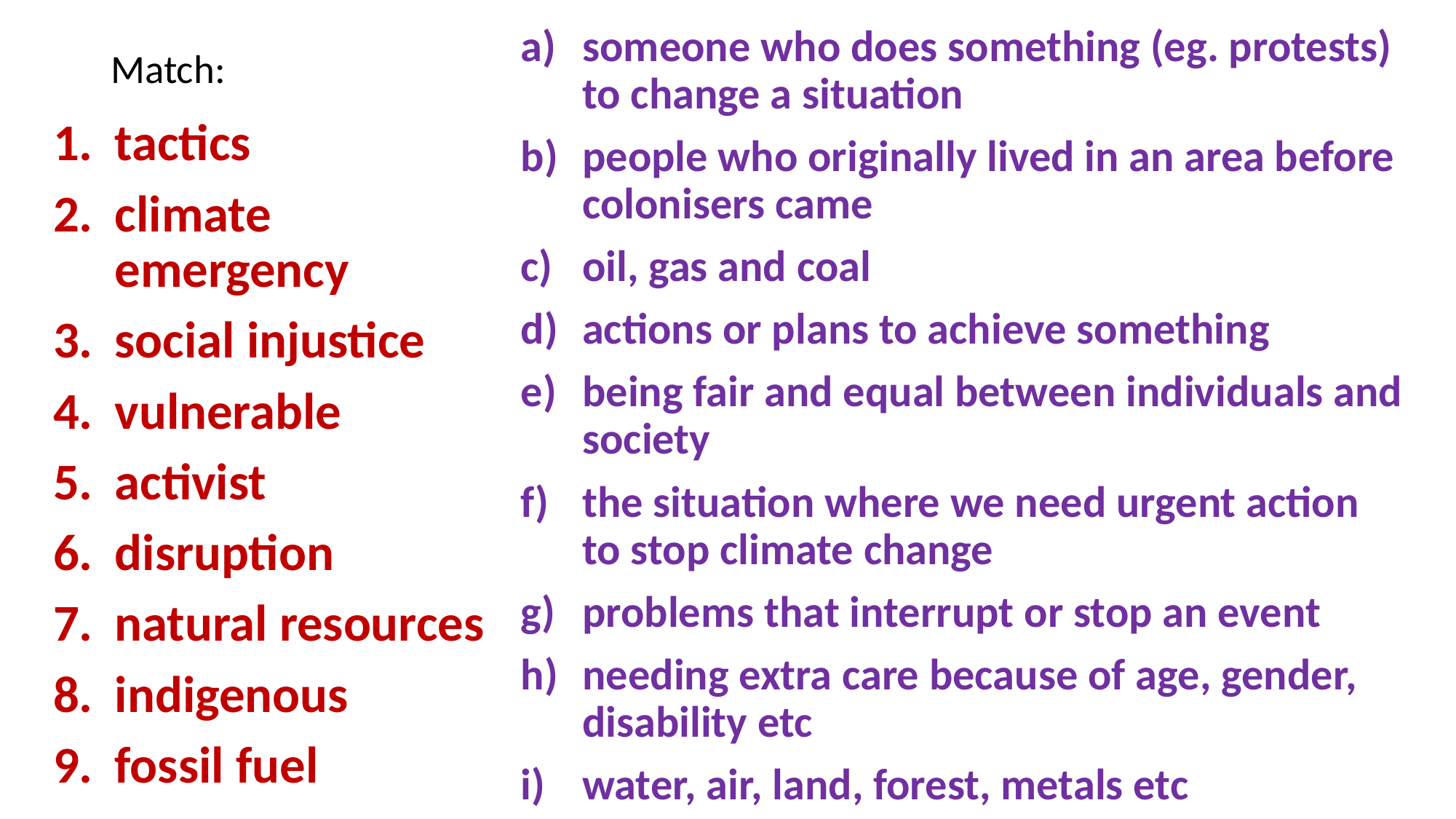

someone who does something (eg. protests) to change a situation
people who originally lived in an area before colonisers came
oil, gas and coal
actions or plans to achieve something
being fair and equal between individuals and society
the situation where we need urgent action to stop climate change
problems that interrupt or stop an event
needing extra care because of age, gender, disability etc
water, air, land, forest, metals etc
# Match:
tactics
climate emergency
social injustice
vulnerable
activist
disruption
natural resources
indigenous
fossil fuel